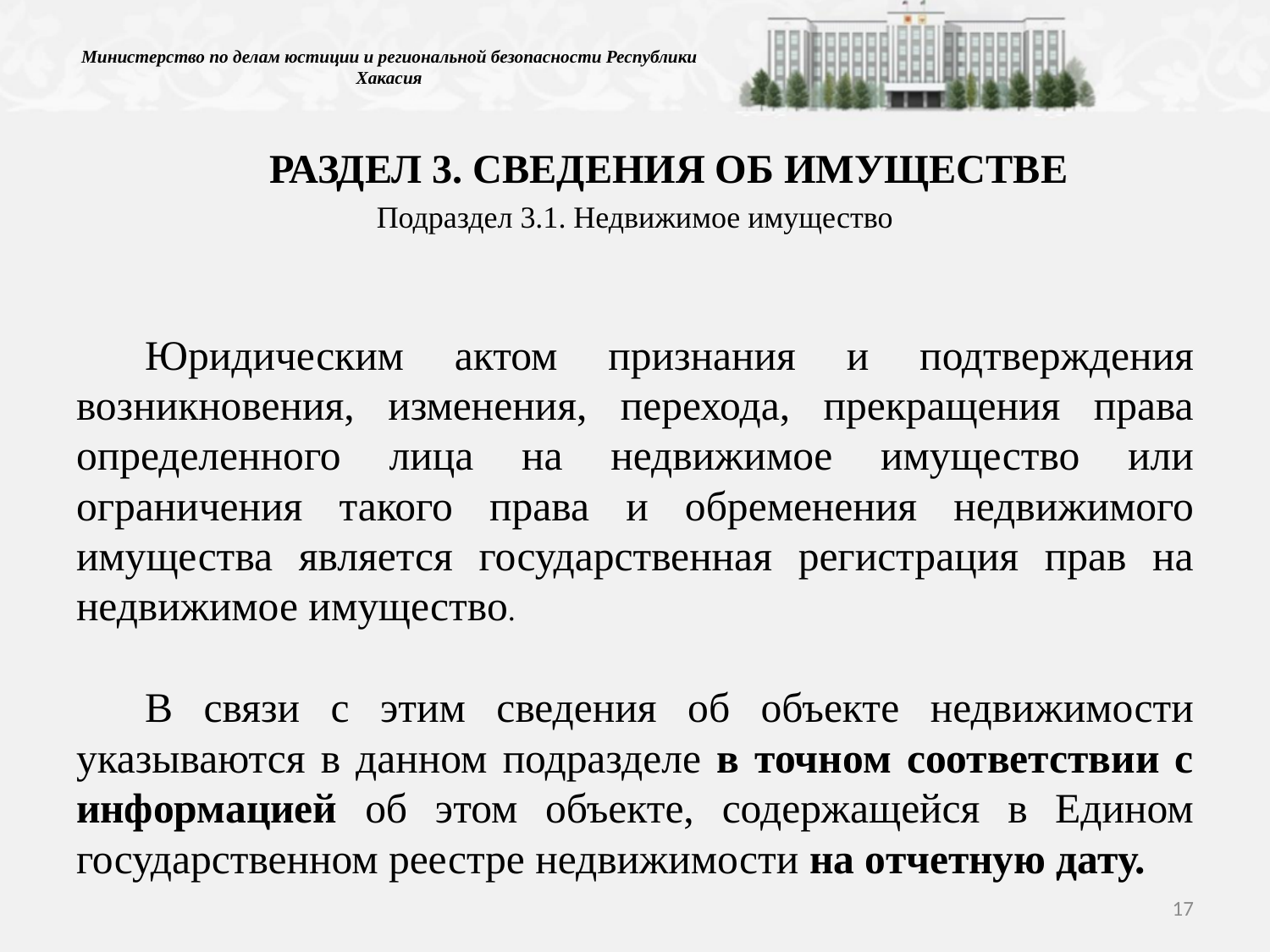

# Министерство по делам юстиции и региональной безопасности Республики Хакасия
	РАЗДЕЛ 3. СВЕДЕНИЯ ОБ ИМУЩЕСТВЕ
Подраздел 3.1. Недвижимое имущество

	Юридическим актом признания и подтверждения возникновения, изменения, перехода, прекращения права определенного лица на недвижимое имущество или ограничения такого права и обременения недвижимого имущества является государственная регистрация прав на недвижимое имущество.

	В связи с этим сведения об объекте недвижимости указываются в данном подразделе в точном соответствии с информацией об этом объекте, содержащейся в Едином государственном реестре недвижимости на отчетную дату.
17